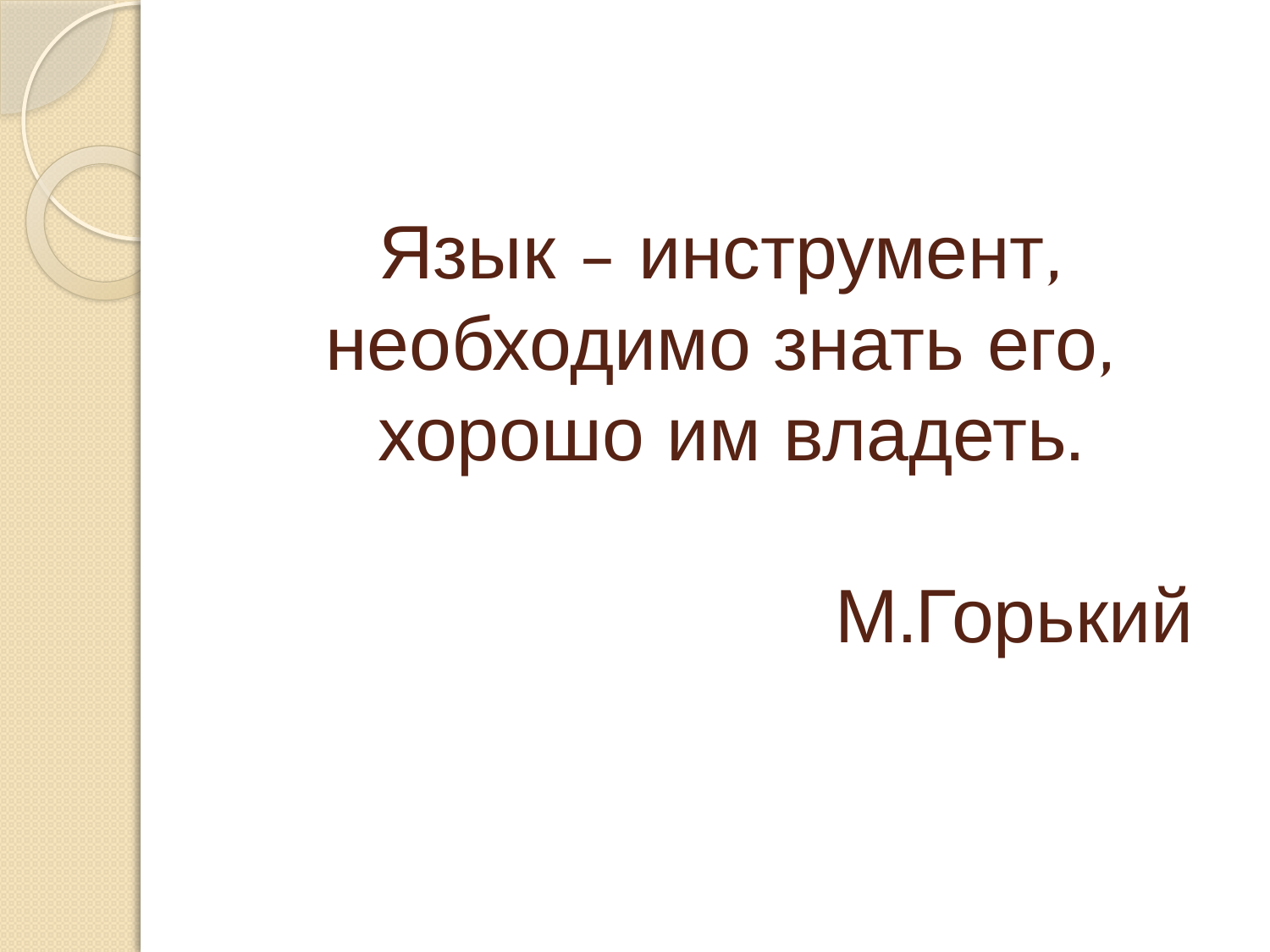

# Язык – инструмент, необходимо знать его, хорошо им владеть. М.Горький